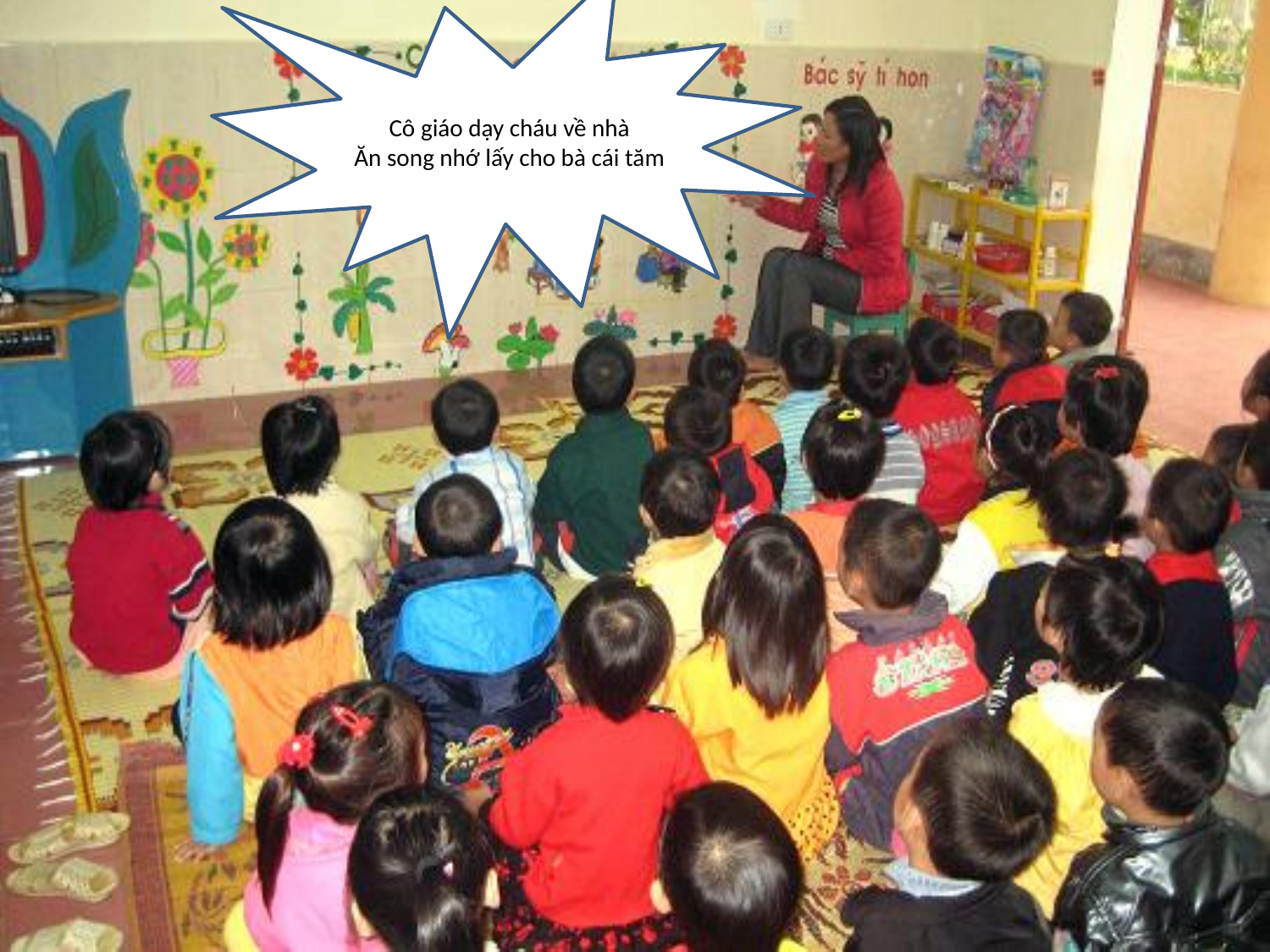

Cô giáo dạy cháu về nhà
Ăn song nhớ lấy cho bà cái tăm
#